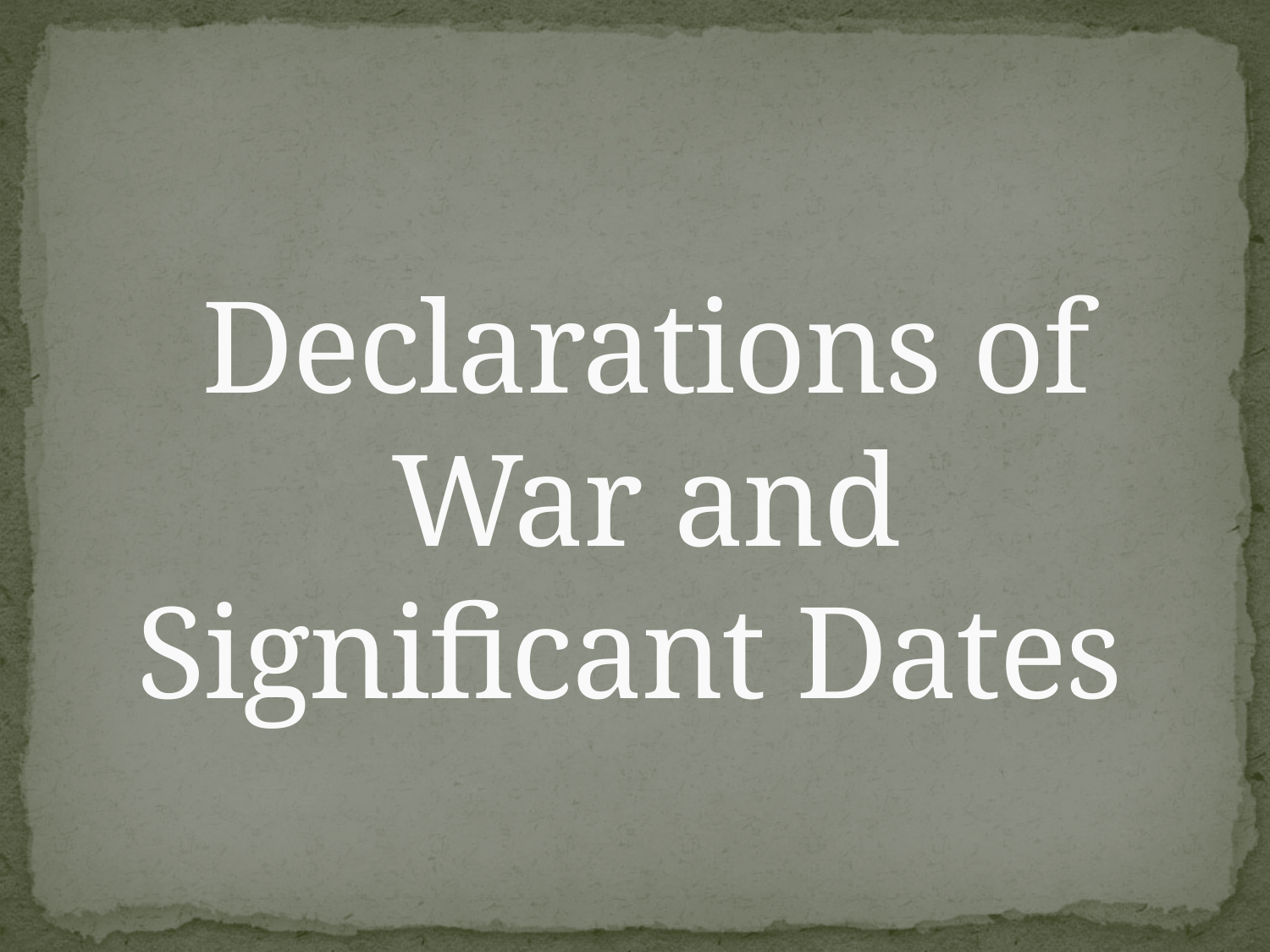

# Declarations of War and Significant Dates